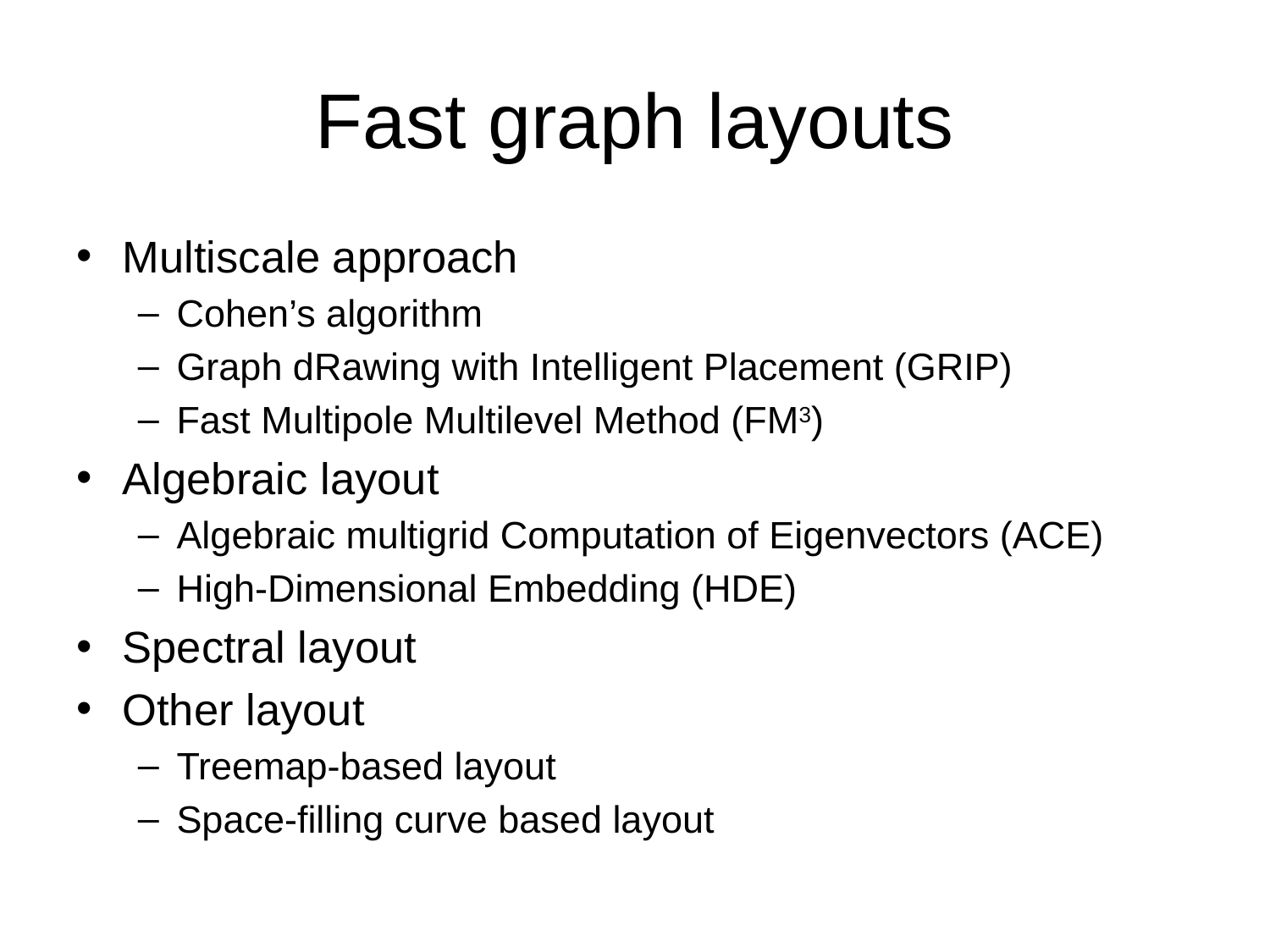

# Fast graph layouts
Multiscale approach
Cohen’s algorithm
Graph dRawing with Intelligent Placement (GRIP)
Fast Multipole Multilevel Method (FM3)
Algebraic layout
Algebraic multigrid Computation of Eigenvectors (ACE)
High-Dimensional Embedding (HDE)
Spectral layout
Other layout
Treemap-based layout
Space-filling curve based layout